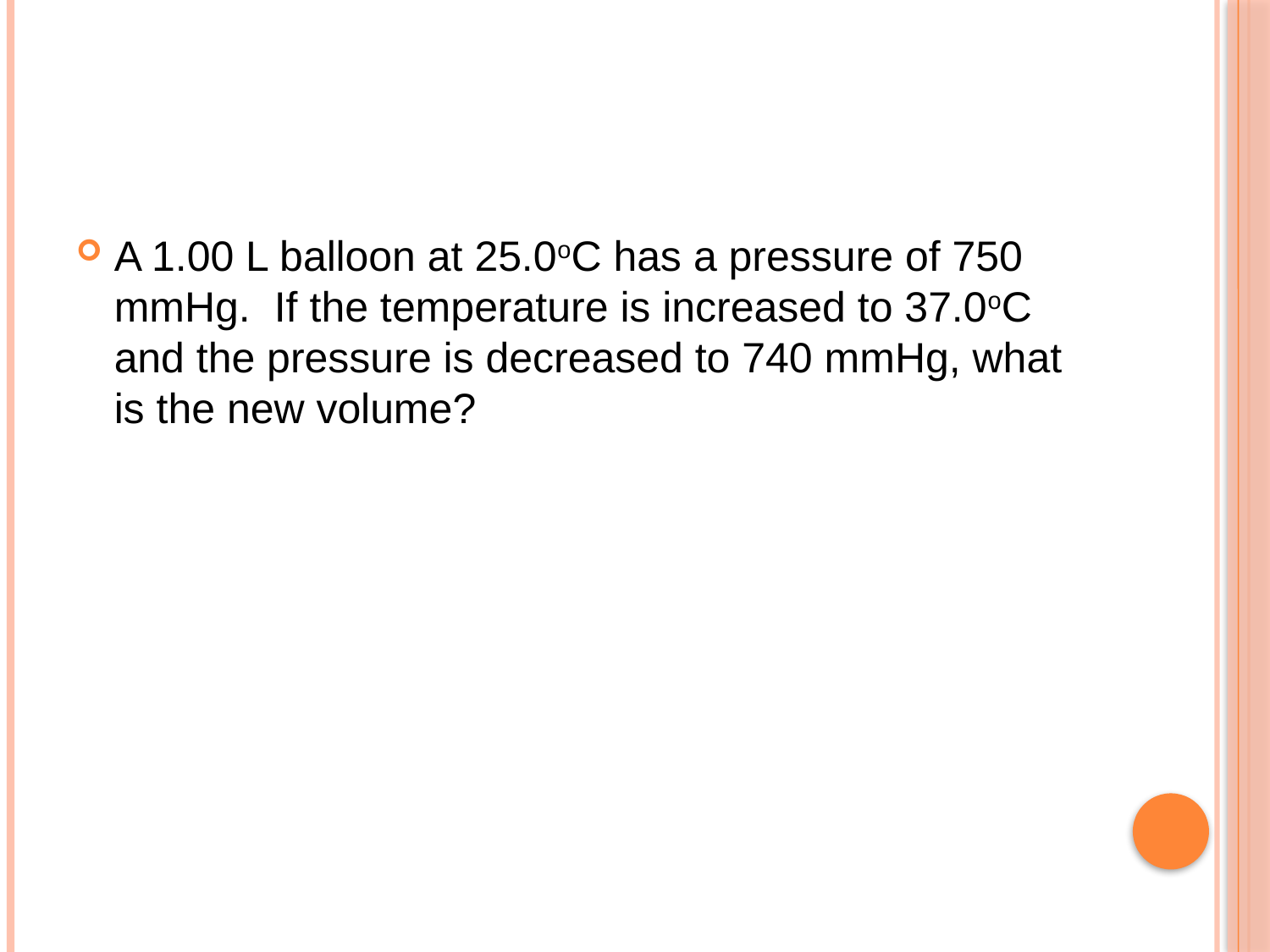

#
A 1.00 L balloon at 25.0oC has a pressure of 750 mmHg.  If the temperature is increased to 37.0oC and the pressure is decreased to 740 mmHg, what is the new volume?